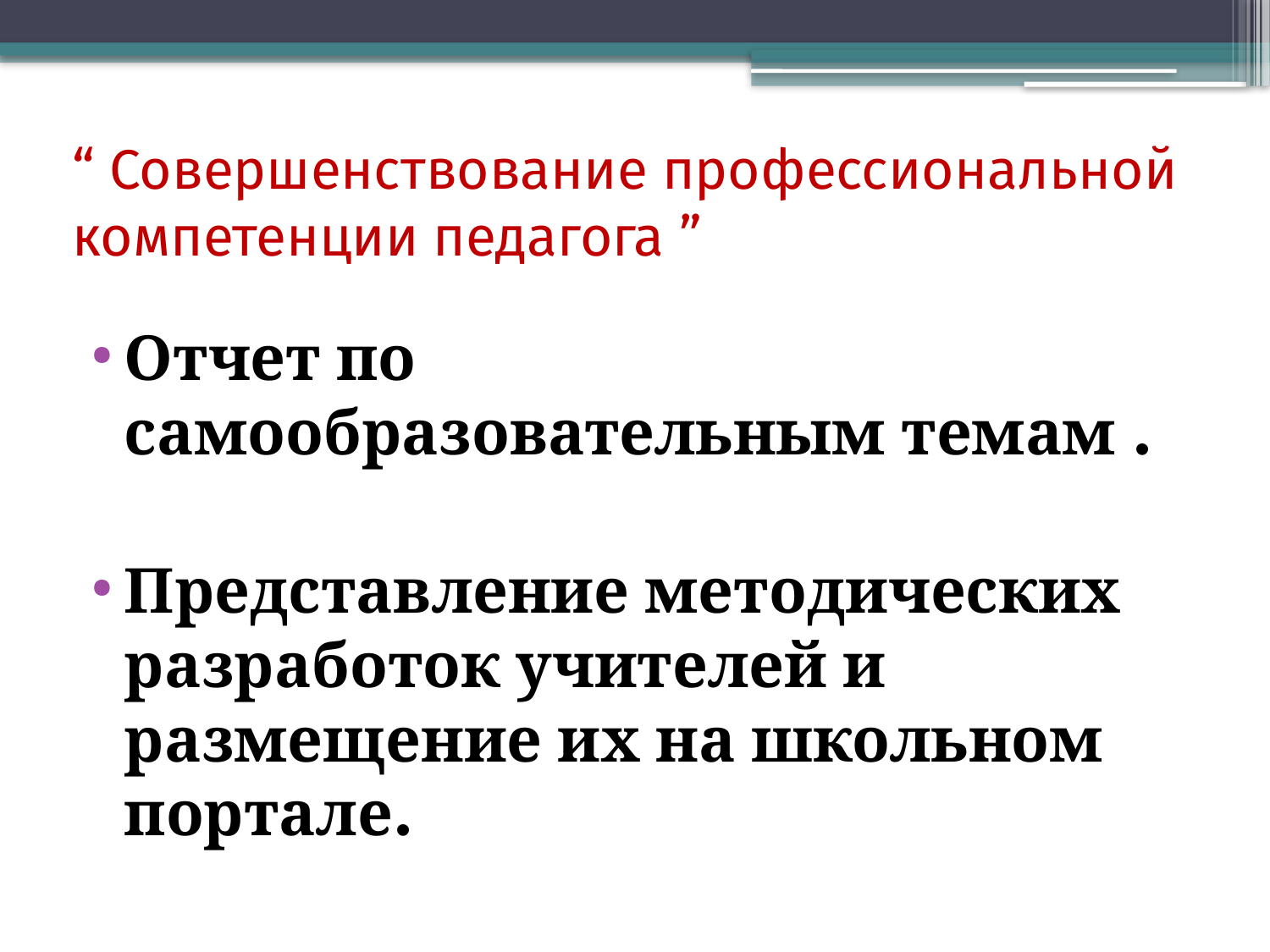

# “ Совершенствование профессиональной компетенции педагога ”
Отчет по самообразовательным темам .

Представление методических разработок учителей и размещение их на школьном портале.